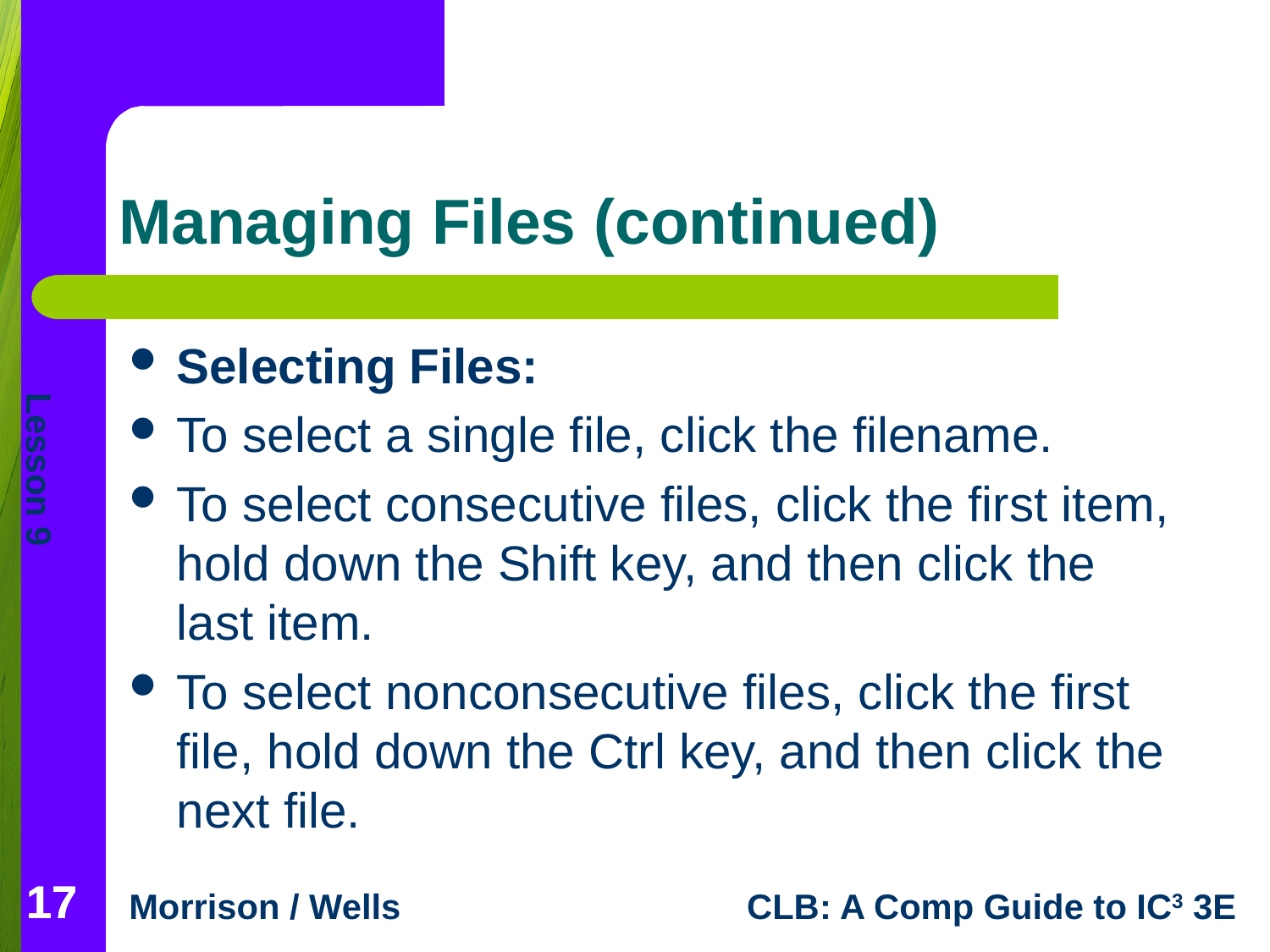

# Managing Files (continued)
Selecting Files:
To select a single file, click the filename.
To select consecutive files, click the first item, hold down the Shift key, and then click the last item.
To select nonconsecutive files, click the first file, hold down the Ctrl key, and then click the next file.

17
17
17